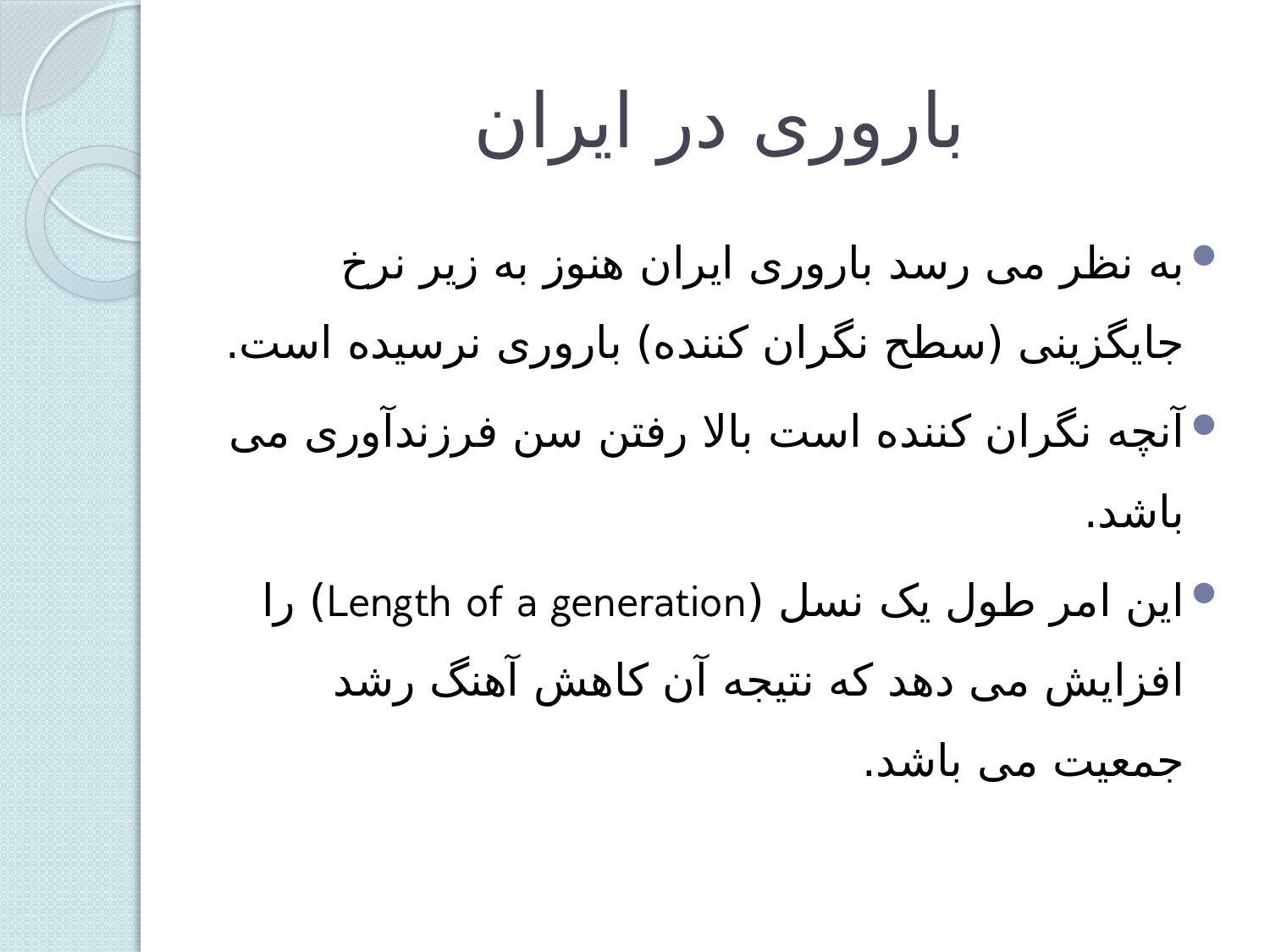

# باروری در ایران
به نظر می رسد باروری ایران هنوز به زیر نرخ جایگزینی (سطح نگران کننده) باروری نرسیده است.
آنچه نگران کننده است بالا رفتن سن فرزندآوری می باشد.
این امر طول یک نسل (Length of a generation) را افزایش می دهد که نتیجه آن کاهش آهنگ رشد جمعیت می باشد.